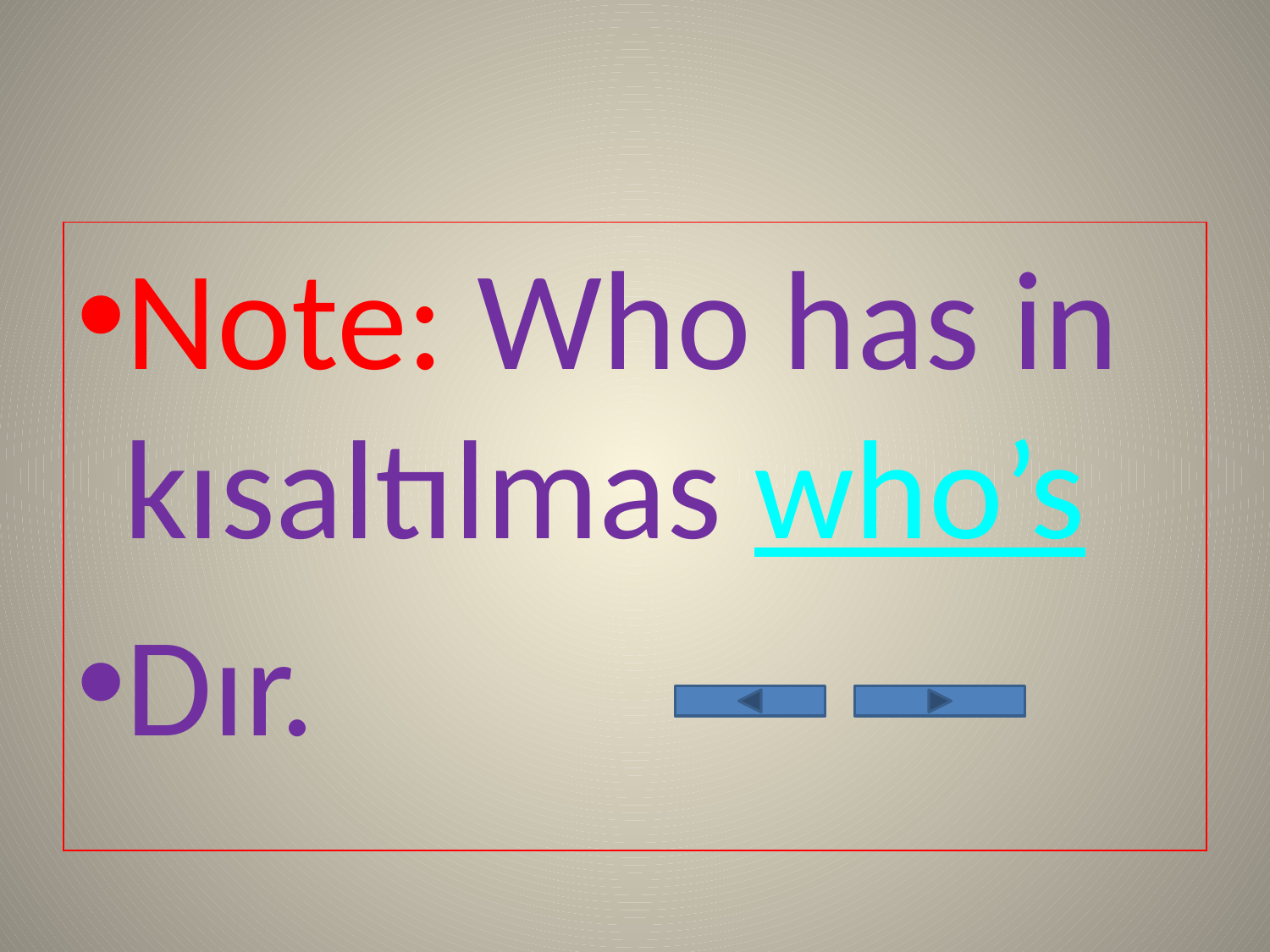

#
Note: Who has in kısaltılmas who’s
Dır.